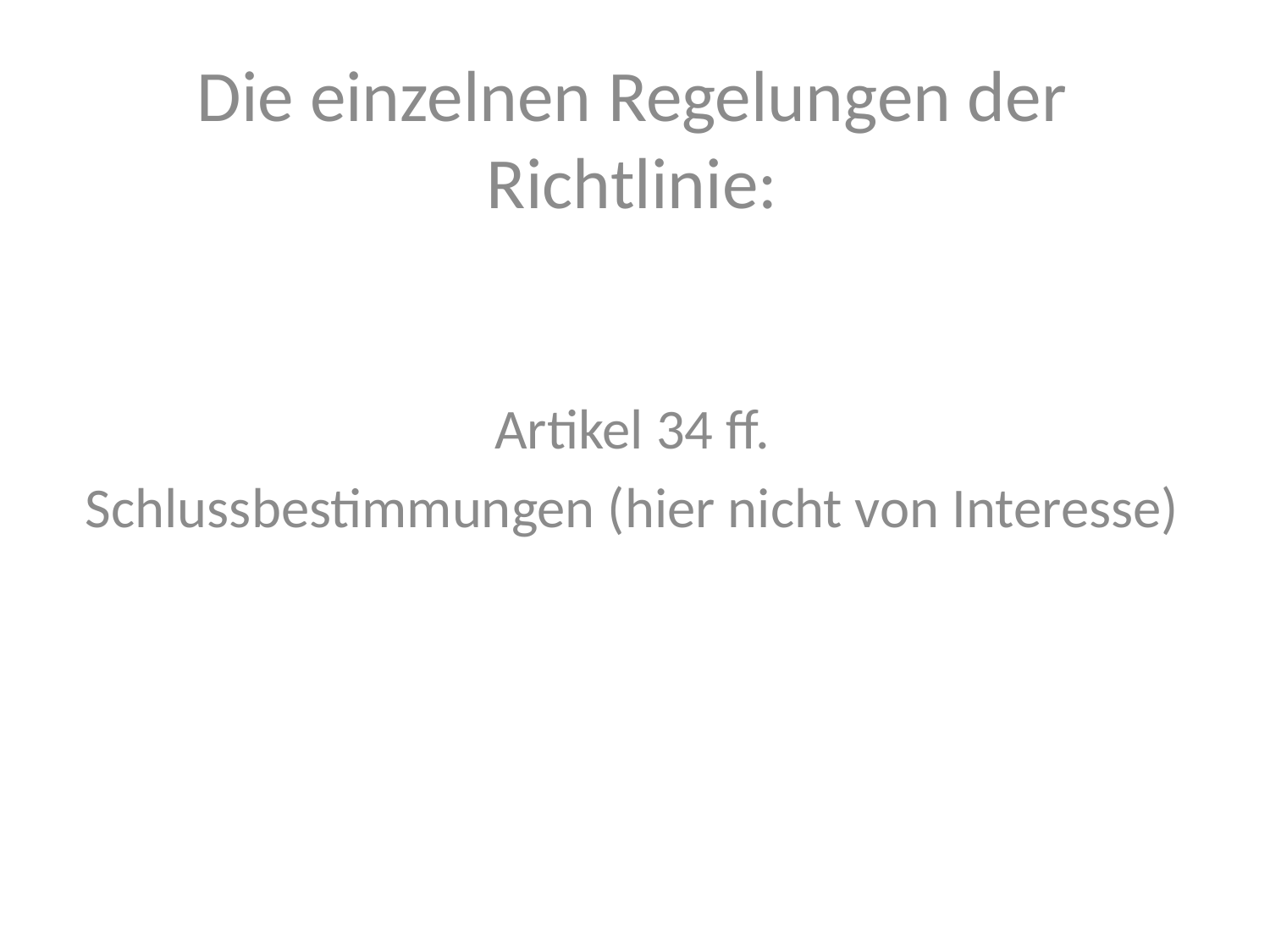

Die einzelnen Regelungen der Richtlinie:

Artikel 34 ff.
Schlussbestimmungen (hier nicht von Interesse)